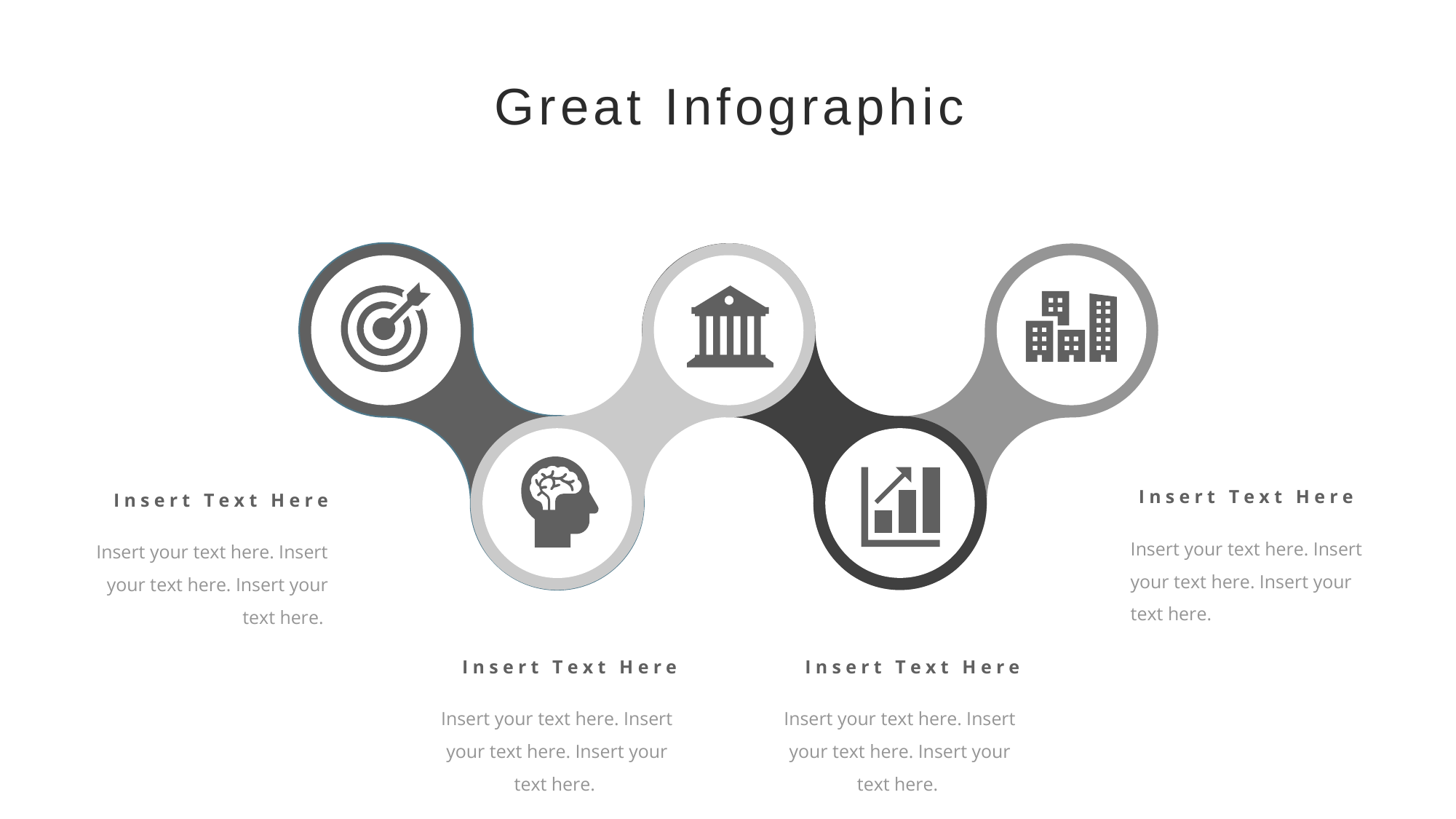

Great Infographic

Insert Text Here
Insert your text here. Insert your text here. Insert your text here.
Insert Text Here
Insert your text here. Insert your text here. Insert your text here.
Insert Text Here
Insert your text here. Insert your text here. Insert your text here.
Insert Text Here
Insert your text here. Insert your text here. Insert your text here.